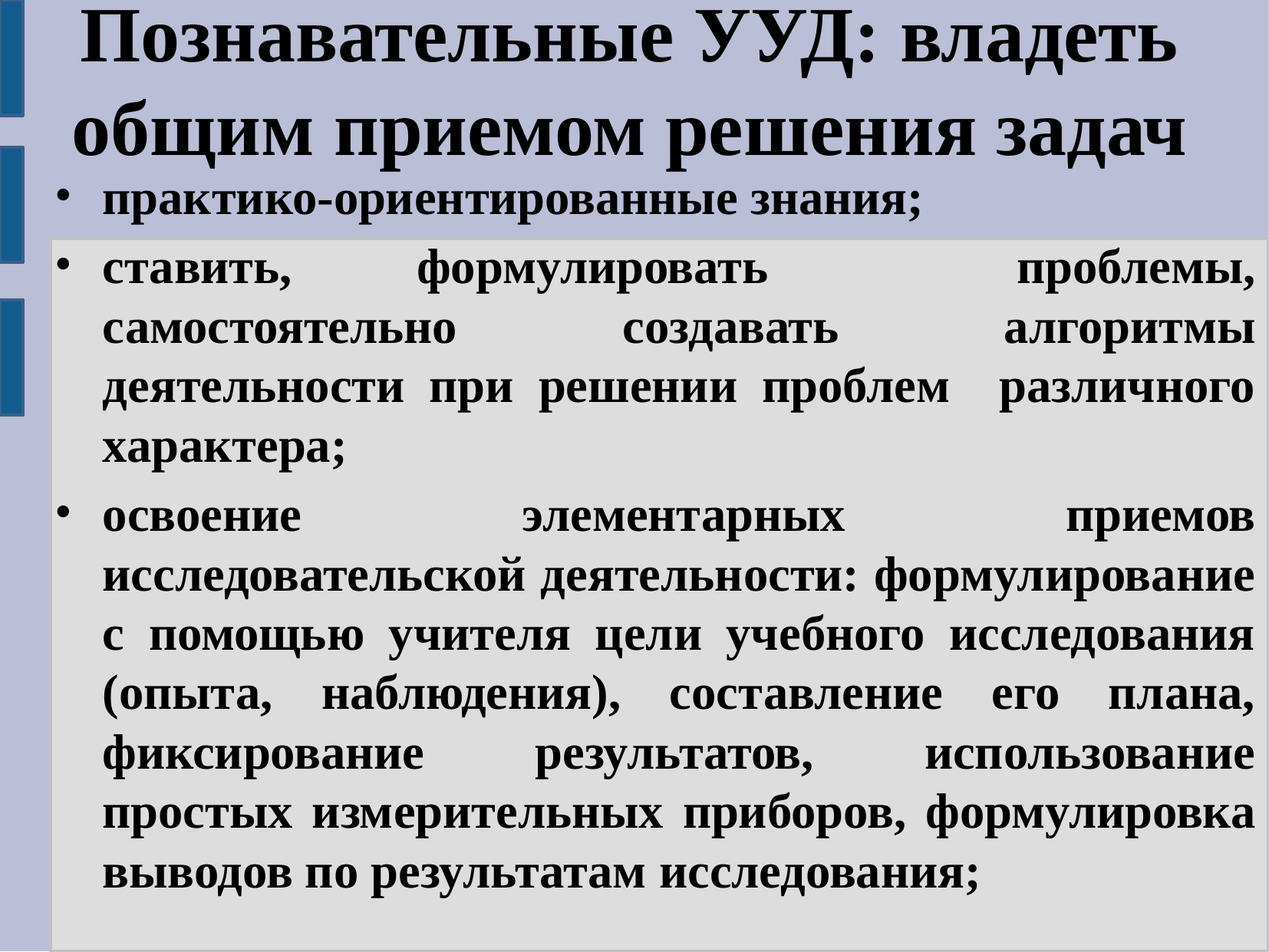

Познавательные УУД: владеть общим приемом решения задач
практико-ориентированные знания;
ставить, формулировать  проблемы, самостоятельно создавать алгоритмы деятельности при решении проблем  различного характера;
освоение элементарных приемов исследовательской деятельности: формулирование с помощью учителя цели учебного исследования (опыта, наблюдения), составление его плана, фиксирование результатов, использование простых измерительных приборов, формулировка выводов по результатам исследования;